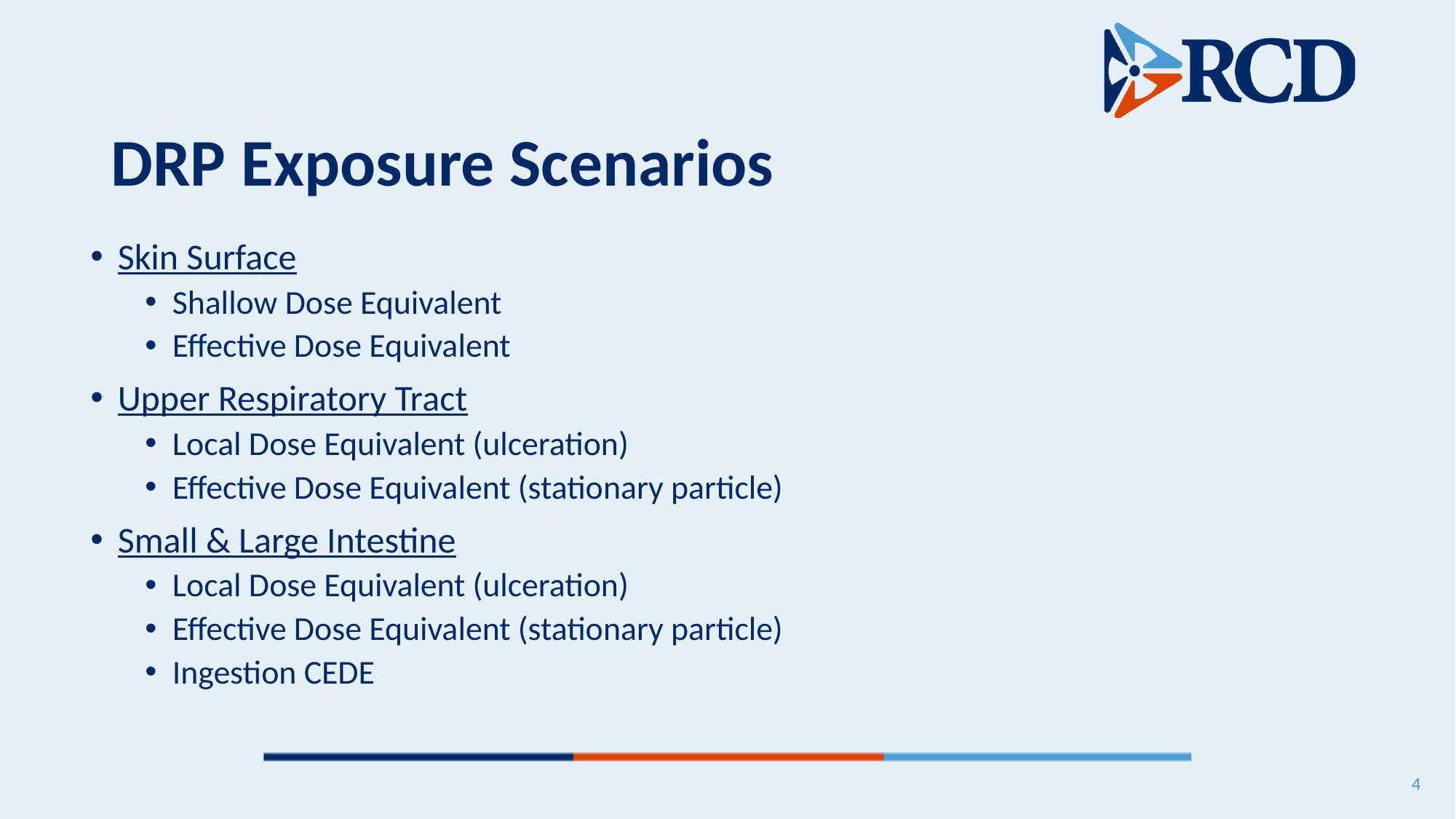

# DRP Exposure Scenarios
Skin Surface
Shallow Dose Equivalent
Effective Dose Equivalent
Upper Respiratory Tract
Local Dose Equivalent (ulceration)
Effective Dose Equivalent (stationary particle)
Small & Large Intestine
Local Dose Equivalent (ulceration)
Effective Dose Equivalent (stationary particle)
Ingestion CEDE
4